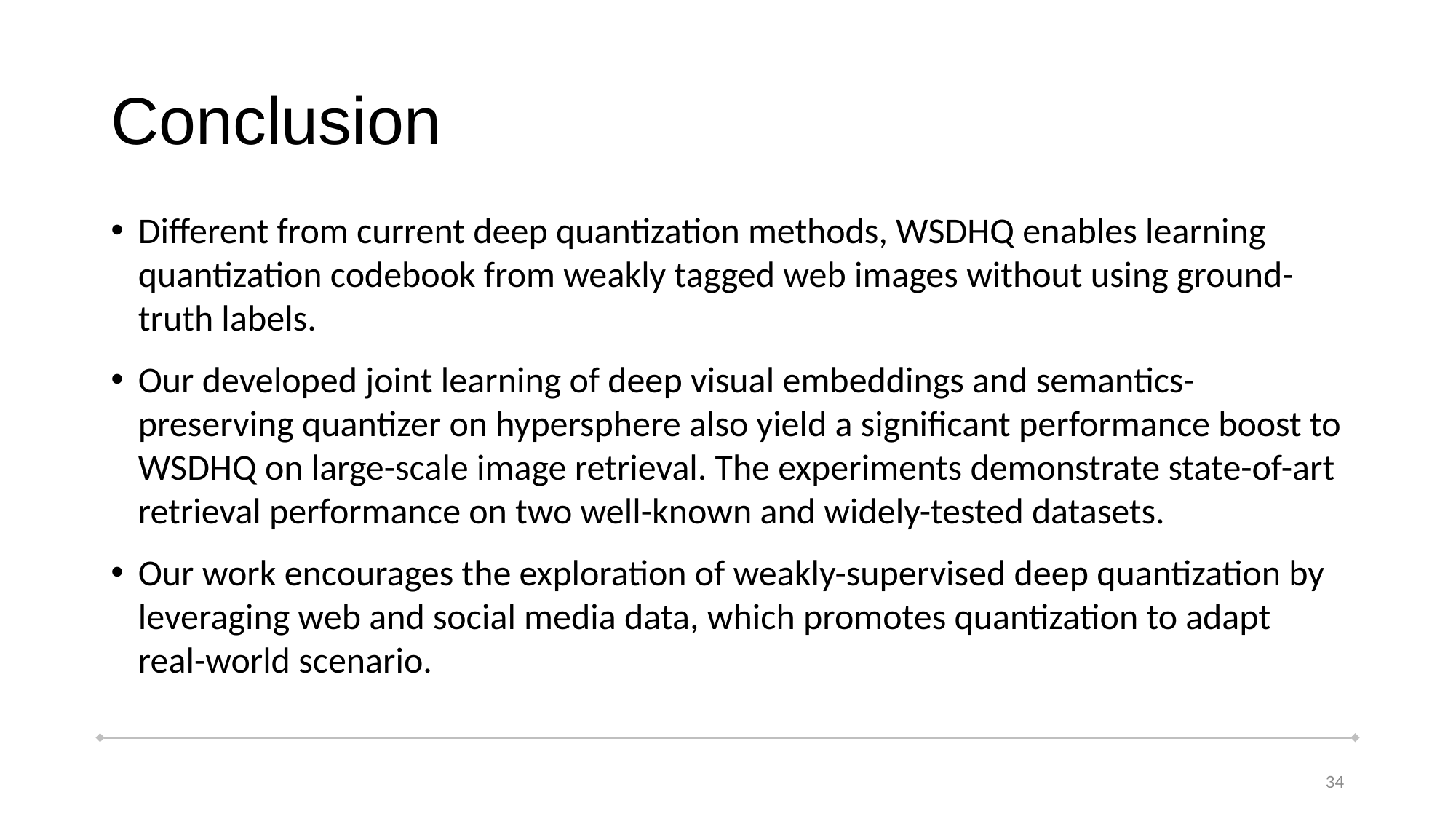

# Conclusion
Different from current deep quantization methods, WSDHQ enables learning quantization codebook from weakly tagged web images without using ground-truth labels.
Our developed joint learning of deep visual embeddings and semantics-preserving quantizer on hypersphere also yield a significant performance boost to WSDHQ on large-scale image retrieval. The experiments demonstrate state-of-art retrieval performance on two well-known and widely-tested datasets.
Our work encourages the exploration of weakly-supervised deep quantization by leveraging web and social media data, which promotes quantization to adapt real-world scenario.
34